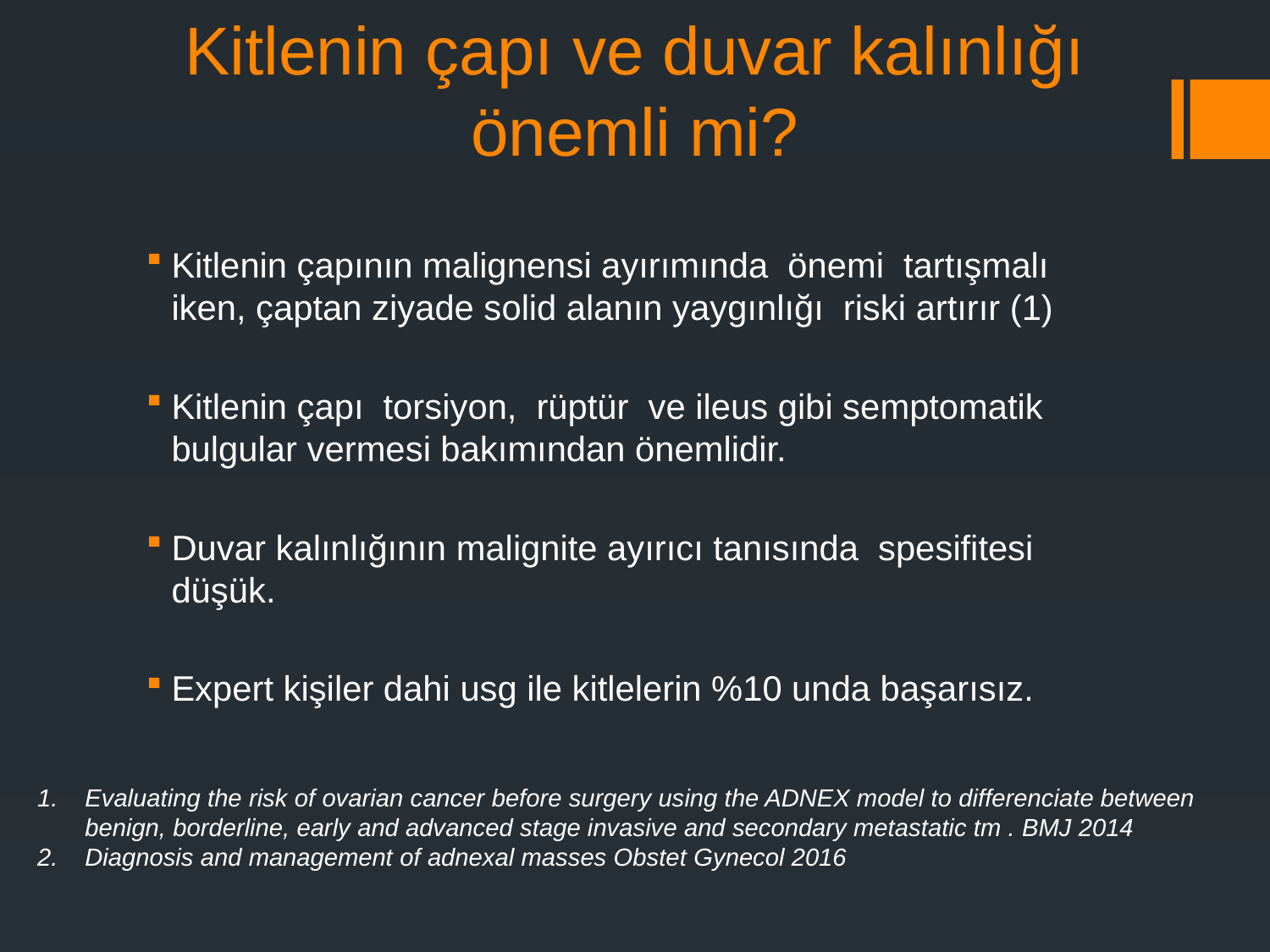

# Kitlenin çapı ve duvar kalınlığı önemli mi?
Kitlenin çapının malignensi ayırımında  önemi  tartışmalı iken, çaptan ziyade solid alanın yaygınlığı  riski artırır (1)

Kitlenin çapı  torsiyon,  rüptür  ve ileus gibi semptomatik  bulgular vermesi bakımından önemlidir.

Duvar kalınlığının malignite ayırıcı tanısında  spesifitesi düşük.

Expert kişiler dahi usg ile kitlelerin %10 unda başarısız.

Evaluating the risk of ovarian cancer before surgery using the ADNEX model to differenciate between benign, borderline, early and advanced stage invasive and secondary metastatic tm . BMJ 2014
Diagnosis and management of adnexal masses Obstet Gynecol 2016